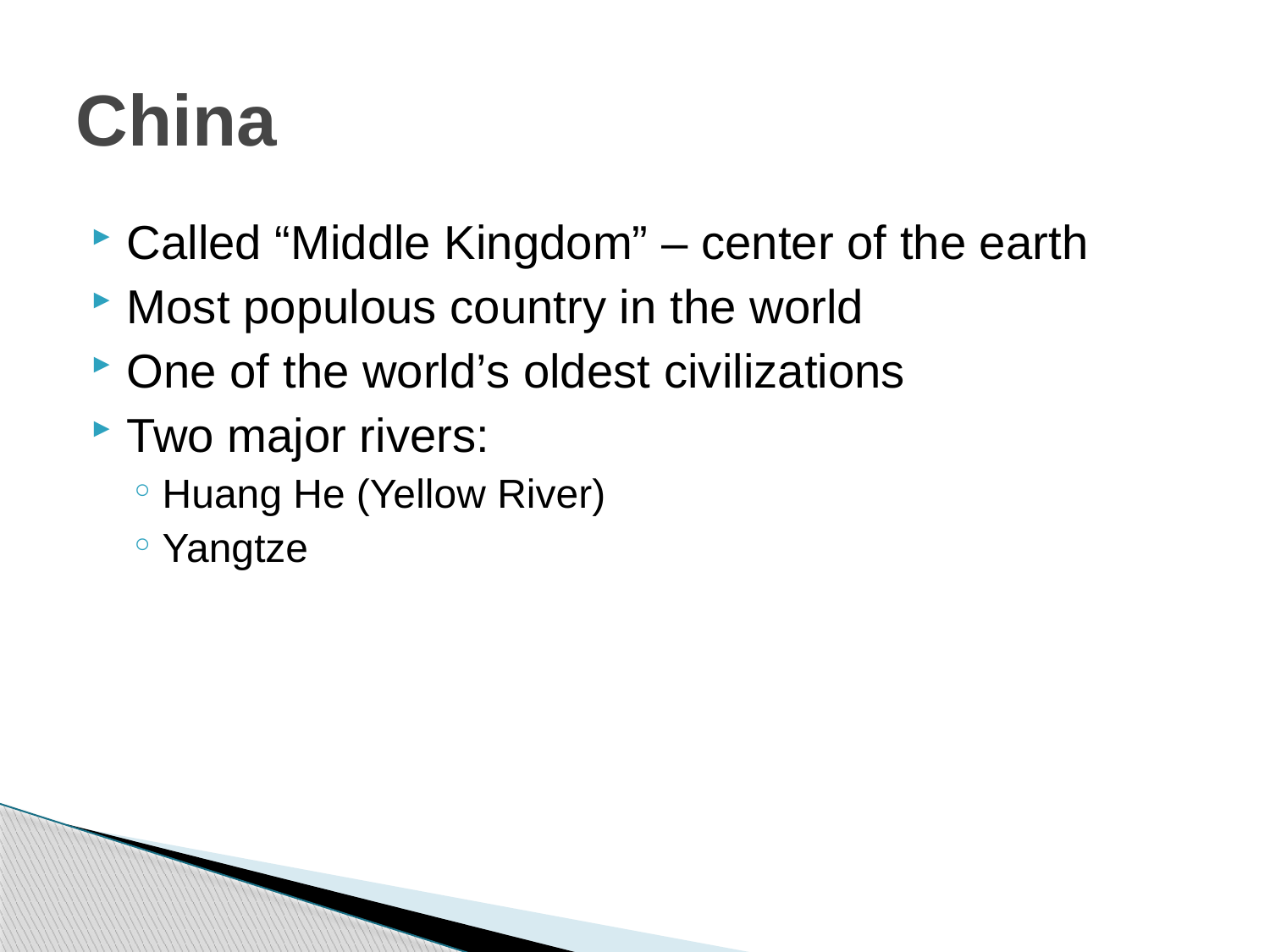

# China
Called “Middle Kingdom” – center of the earth
Most populous country in the world
One of the world’s oldest civilizations
Two major rivers:
Huang He (Yellow River)
Yangtze